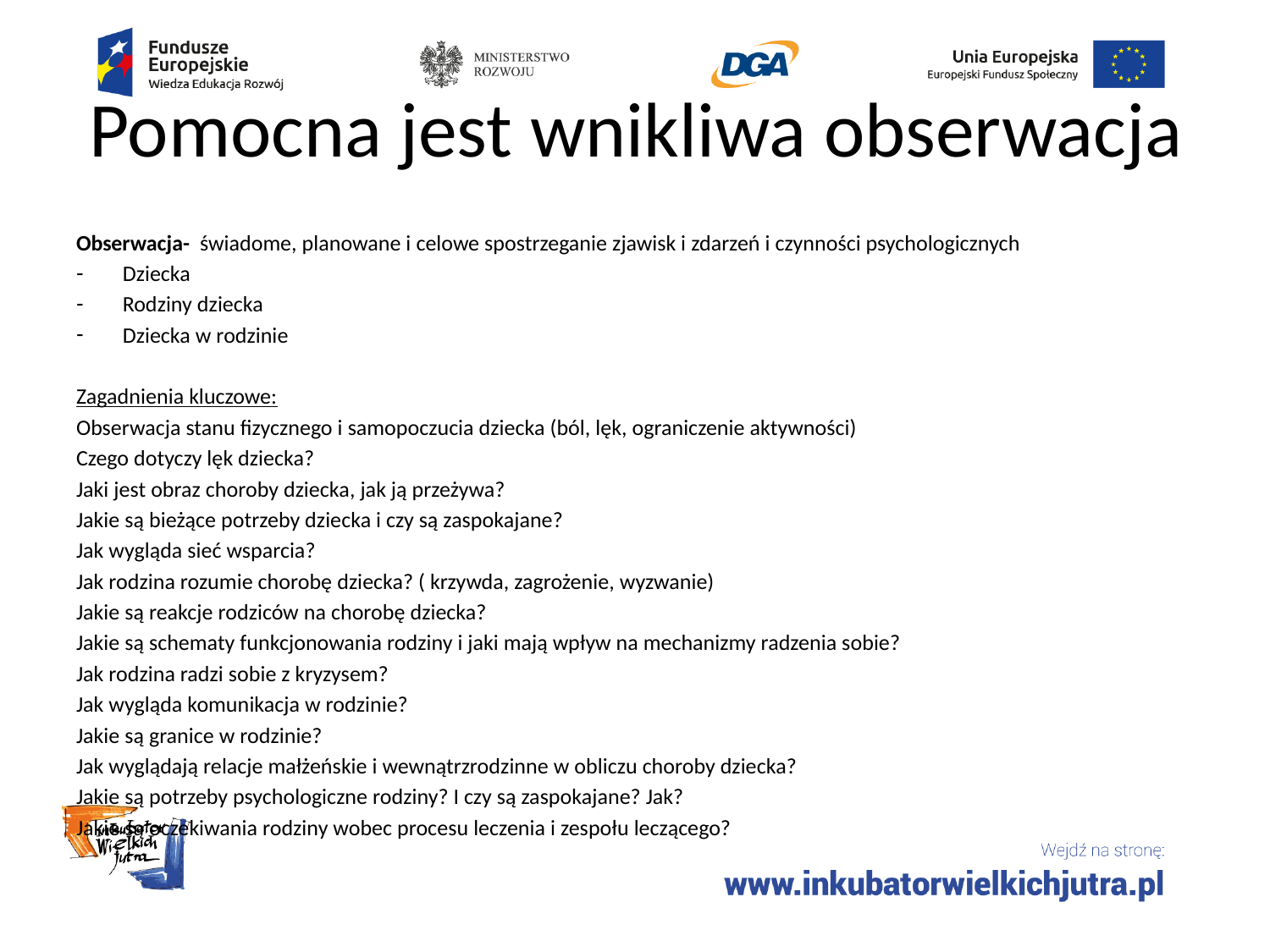

# Pomocna jest wnikliwa obserwacja
Obserwacja-  świadome, planowane i celowe spostrzeganie zjawisk i zdarzeń i czynności psychologicznych
Dziecka
Rodziny dziecka
Dziecka w rodzinie

Zagadnienia kluczowe:
Obserwacja stanu fizycznego i samopoczucia dziecka (ból, lęk, ograniczenie aktywności)
Czego dotyczy lęk dziecka?
Jaki jest obraz choroby dziecka, jak ją przeżywa?
Jakie są bieżące potrzeby dziecka i czy są zaspokajane?
Jak wygląda sieć wsparcia?
Jak rodzina rozumie chorobę dziecka? ( krzywda, zagrożenie, wyzwanie)
Jakie są reakcje rodziców na chorobę dziecka?
Jakie są schematy funkcjonowania rodziny i jaki mają wpływ na mechanizmy radzenia sobie?
Jak rodzina radzi sobie z kryzysem?
Jak wygląda komunikacja w rodzinie?
Jakie są granice w rodzinie?
Jak wyglądają relacje małżeńskie i wewnątrzrodzinne w obliczu choroby dziecka?
Jakie są potrzeby psychologiczne rodziny? I czy są zaspokajane? Jak?
Jakie są oczekiwania rodziny wobec procesu leczenia i zespołu leczącego?